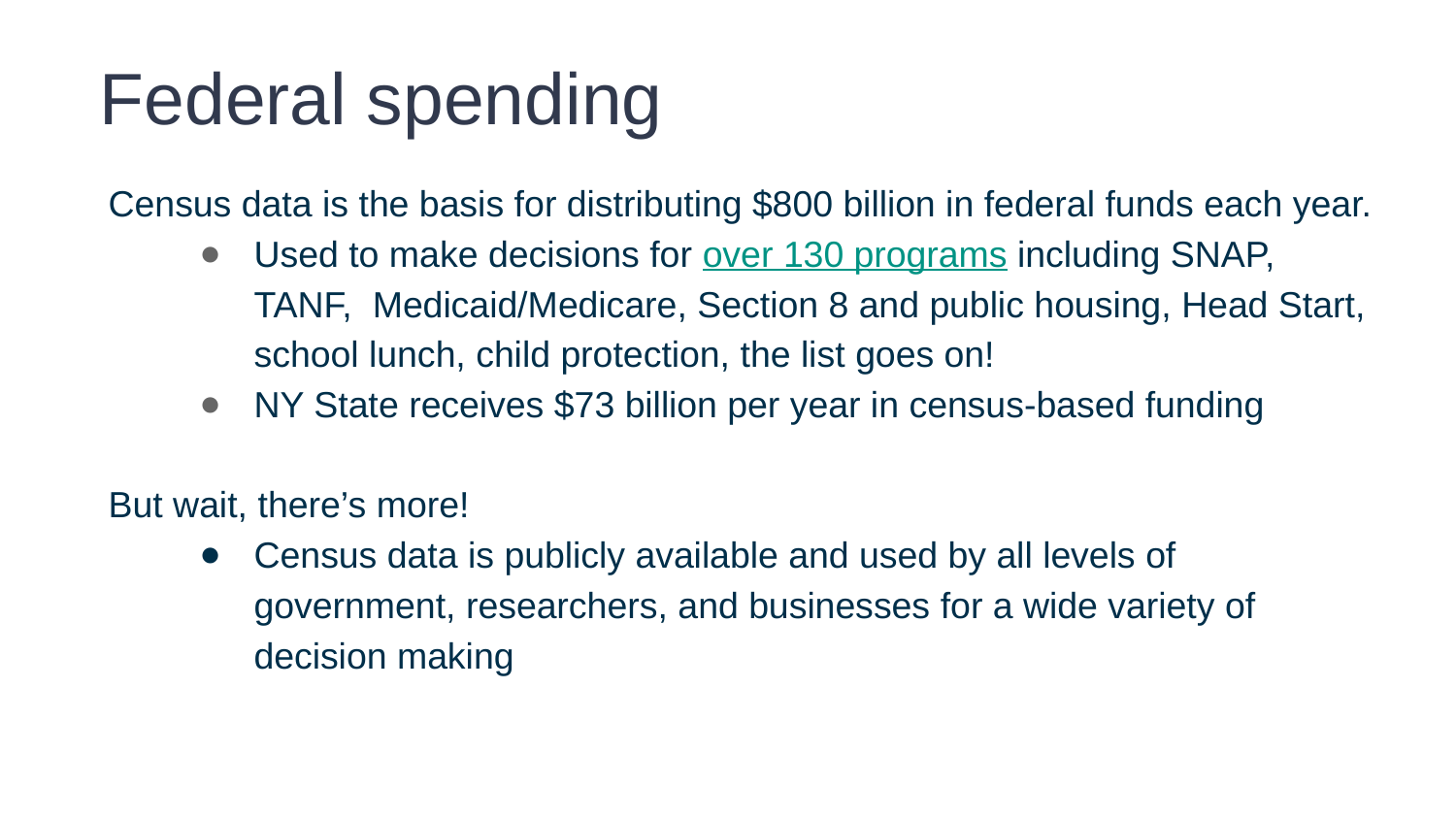

Federal spending
Census data is the basis for distributing $800 billion in federal funds each year.
Used to make decisions for over 130 programs including SNAP, TANF,  Medicaid/Medicare, Section 8 and public housing, Head Start, school lunch, child protection, the list goes on!
NY State receives $73 billion per year in census-based funding

But wait, there’s more!
Census data is publicly available and used by all levels of government, researchers, and businesses for a wide variety of decision making